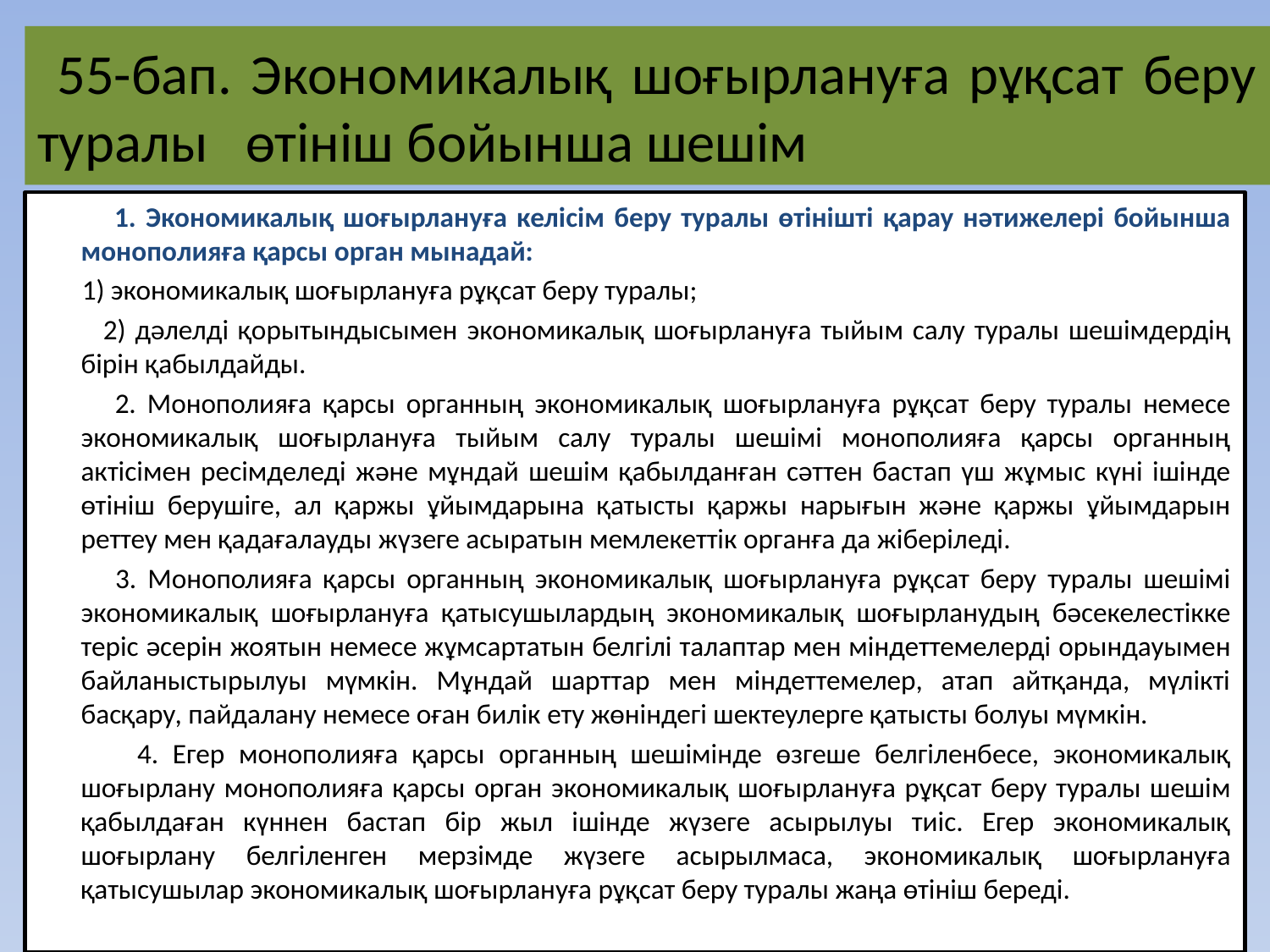

# 55-бап. Экономикалық шоғырлануға рұқсат беру туралы   өтініш бойынша шешім
        1. Экономикалық шоғырлануға келісім беру туралы өтінішті қарау нәтижелері бойынша монополияға қарсы орган мынадай:
       1) экономикалық шоғырлануға рұқсат беру туралы;
       2) дәлелді қорытындысымен экономикалық шоғырлануға тыйым салу туралы шешімдердің бірін қабылдайды.
       2. Монополияға қарсы органның экономикалық шоғырлануға рұқсат беру туралы немесе экономикалық шоғырлануға тыйым салу туралы шешімі монополияға қарсы органның актісімен ресімделеді және мұндай шешім қабылданған сәттен бастап үш жұмыс күні ішінде өтініш берушіге, ал қаржы ұйымдарына қатысты қаржы нарығын және қаржы ұйымдарын реттеу мен қадағалауды жүзеге асыратын мемлекеттік органға да жіберіледі.
       3. Монополияға қарсы органның экономикалық шоғырлануға рұқсат беру туралы шешімі экономикалық шоғырлануға қатысушылардың экономикалық шоғырланудың бәсекелестікке теріс әсерін жоятын немесе жұмсартатын белгілі талаптар мен міндеттемелерді орындауымен байланыстырылуы мүмкін. Мұндай шарттар мен міндеттемелер, атап айтқанда, мүлікті басқару, пайдалану немесе оған билік ету жөніндегі шектеулерге қатысты болуы мүмкін.
       4. Егер монополияға қарсы органның шешімінде өзгеше белгіленбесе, экономикалық шоғырлану монополияға қарсы орган экономикалық шоғырлануға рұқсат беру туралы шешім қабылдаған күннен бастап бір жыл ішінде жүзеге асырылуы тиіс. Егер экономикалық шоғырлану белгіленген мерзімде жүзеге асырылмаса, экономикалық шоғырлануға қатысушылар экономикалық шоғырлануға рұқсат беру туралы жаңа өтініш береді.